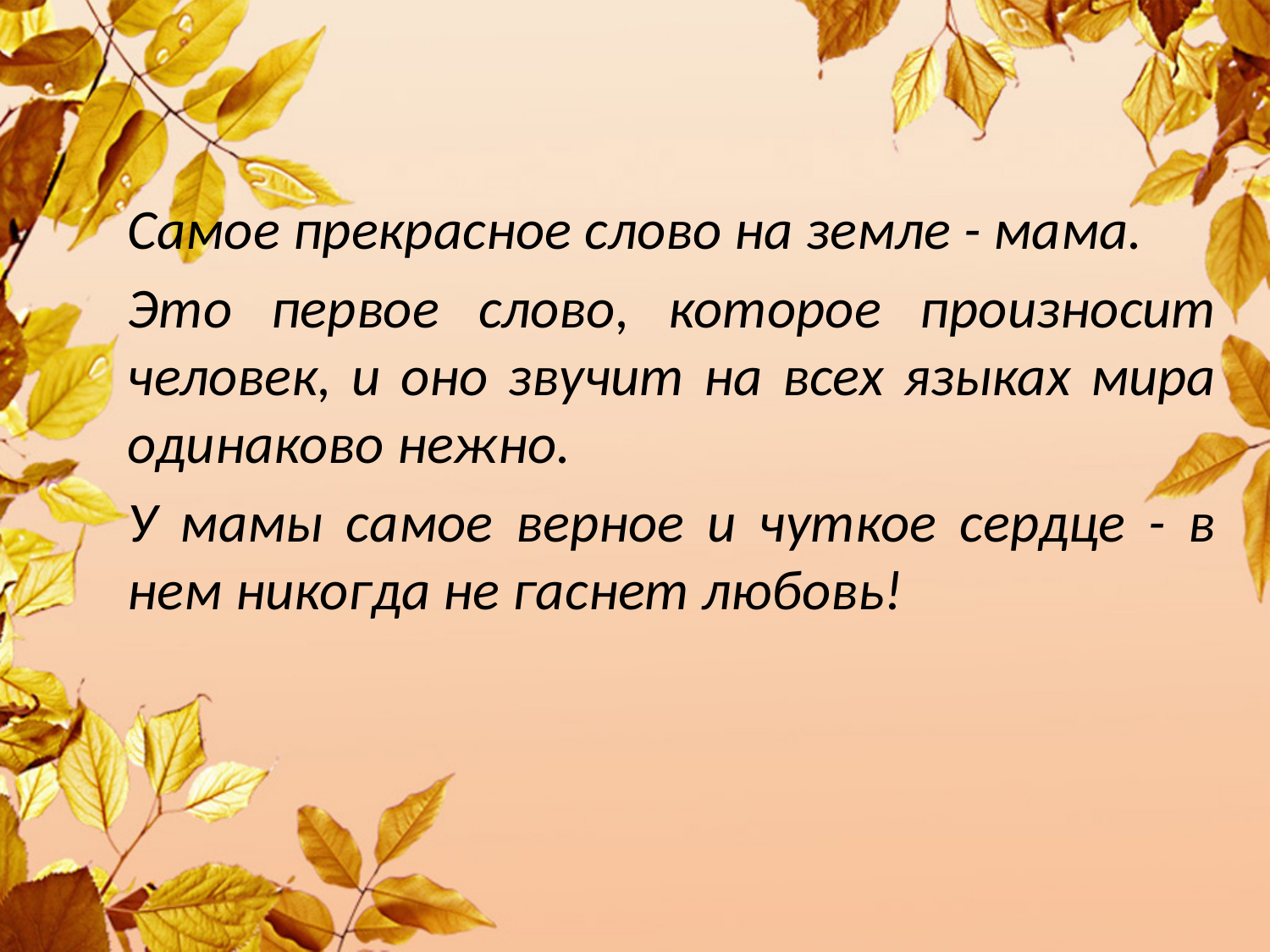

Самое прекрасное слово на земле - мама.
Это первое слово, которое произносит человек, и оно звучит на всех языках мира одинаково нежно.
У мамы самое верное и чуткое сердце - в нем никогда не гаснет любовь!